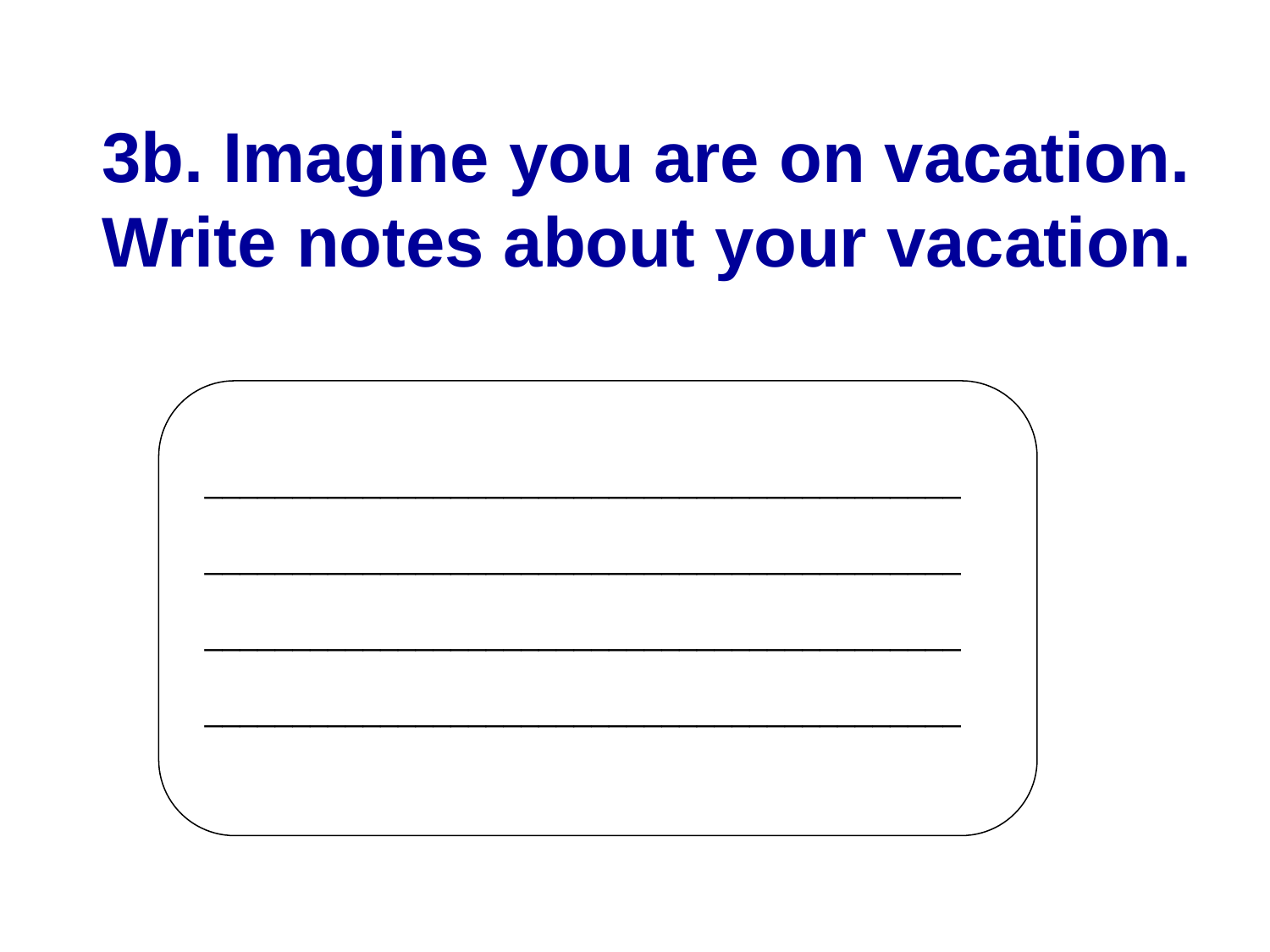

3b. Imagine you are on vacation.
Write notes about your vacation.

___________________________________________

___________________________________________

___________________________________________

___________________________________________